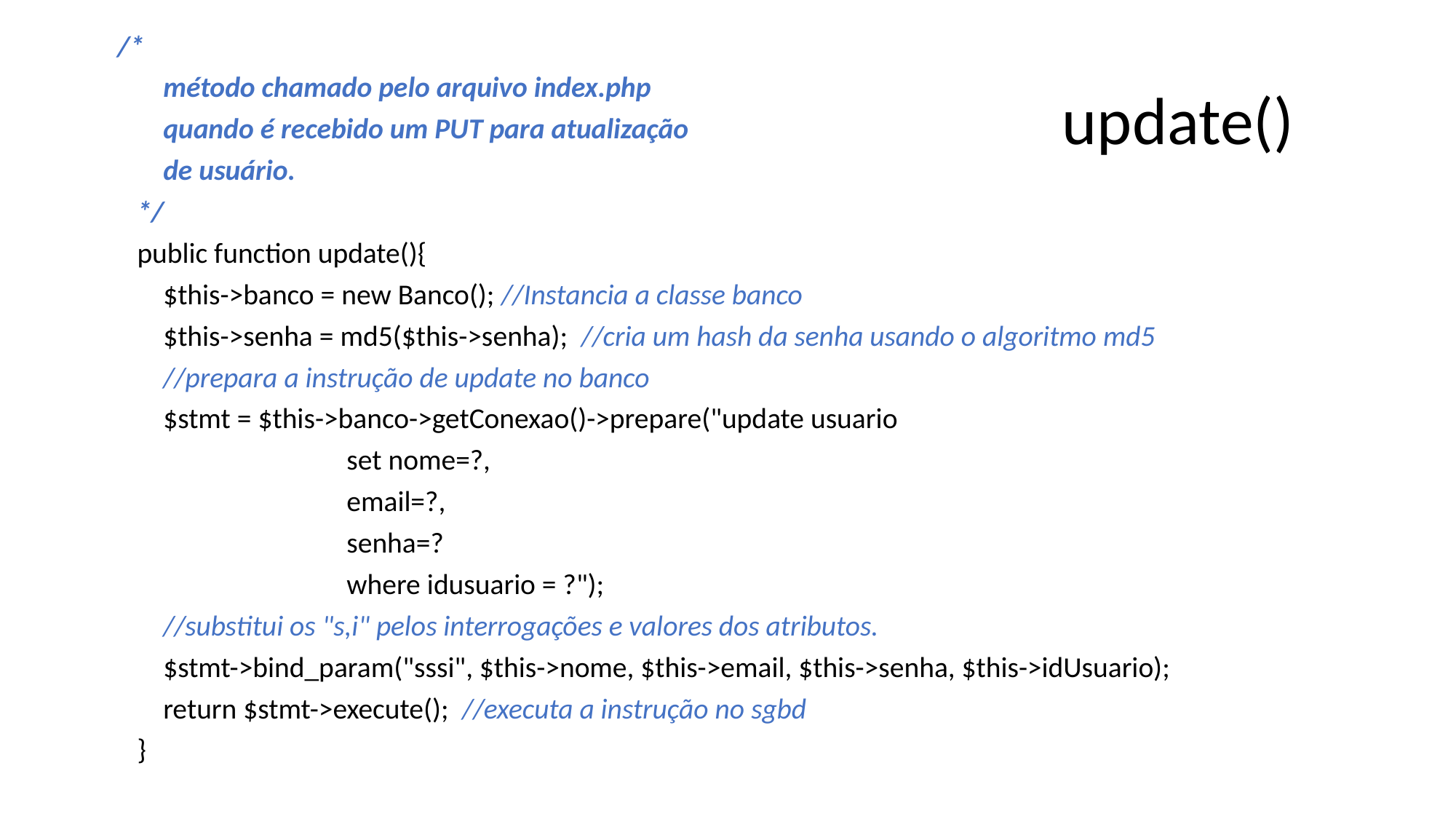

/*
        método chamado pelo arquivo index.php
        quando é recebido um PUT para atualização
        de usuário.
    */
    public function update(){
        $this->banco = new Banco(); //Instancia a classe banco
        $this->senha = md5($this->senha);  //cria um hash da senha usando o algoritmo md5
        //prepara a instrução de update no banco
        $stmt = $this->banco->getConexao()->prepare("update usuario
                                    set nome=?,
                                    email=?,
                                    senha=?
                                    where idusuario = ?");
        //substitui os "s,i" pelos interrogações e valores dos atributos.
        $stmt->bind_param("sssi", $this->nome, $this->email, $this->senha, $this->idUsuario);
        return $stmt->execute();  //executa a instrução no sgbd
    }
# update()